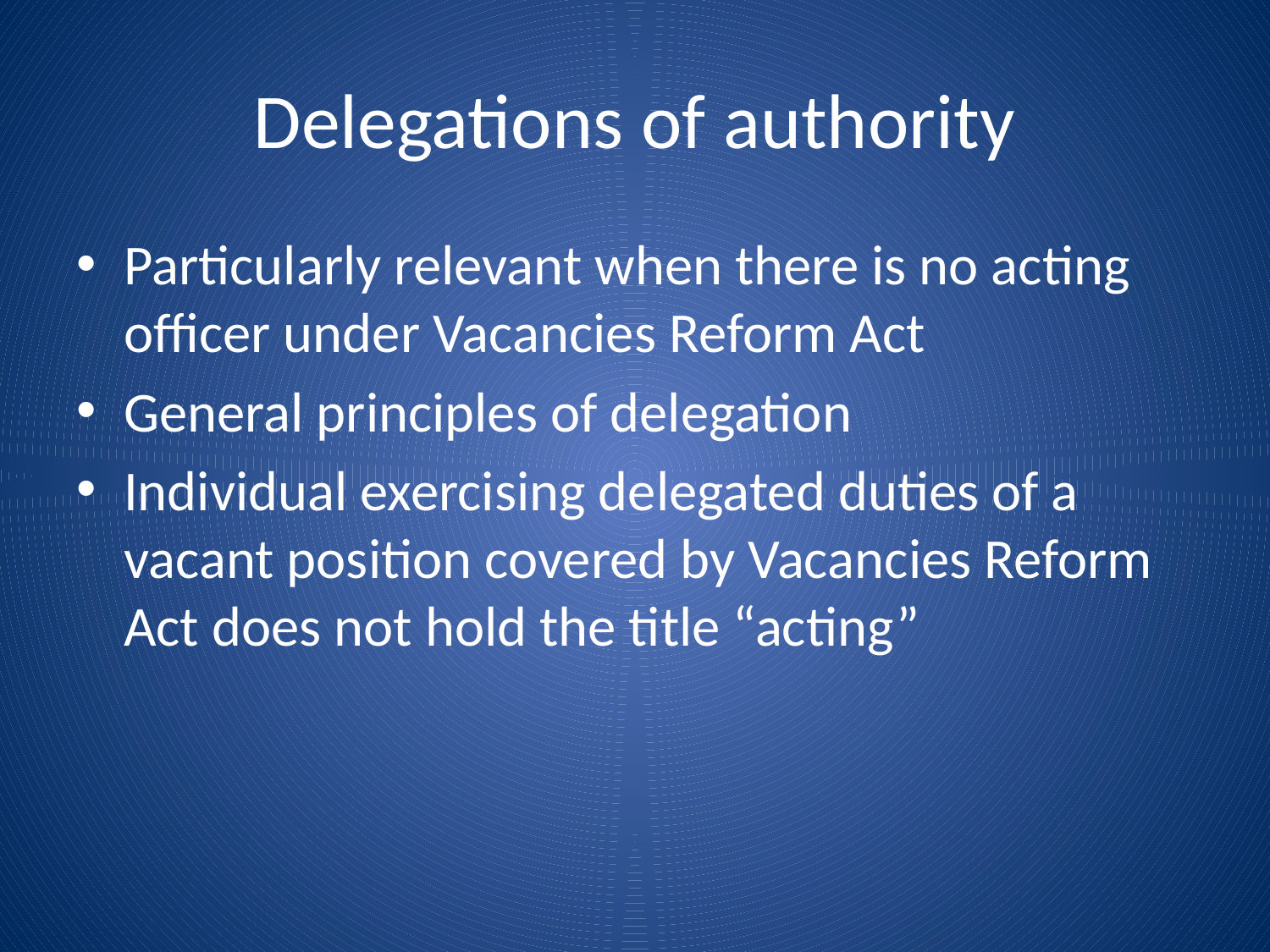

# Delegations of authority
Particularly relevant when there is no acting officer under Vacancies Reform Act
General principles of delegation
Individual exercising delegated duties of a vacant position covered by Vacancies Reform Act does not hold the title “acting”